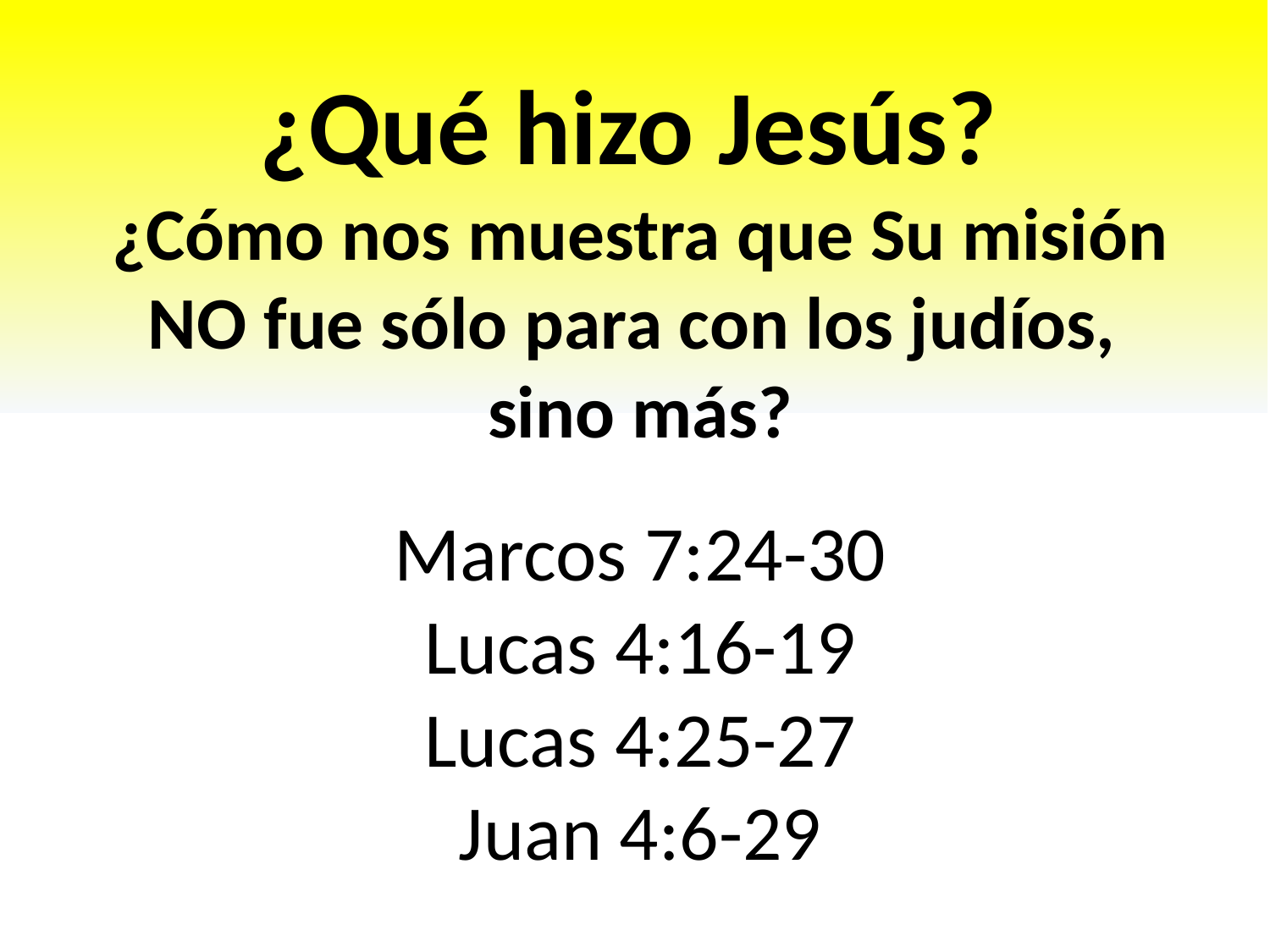

¿Qué hizo Jesús?
¿Cómo nos muestra que Su misión NO fue sólo para con los judíos,
sino más?

Marcos 7:24-30
Lucas 4:16-19
Lucas 4:25-27
Juan 4:6-29